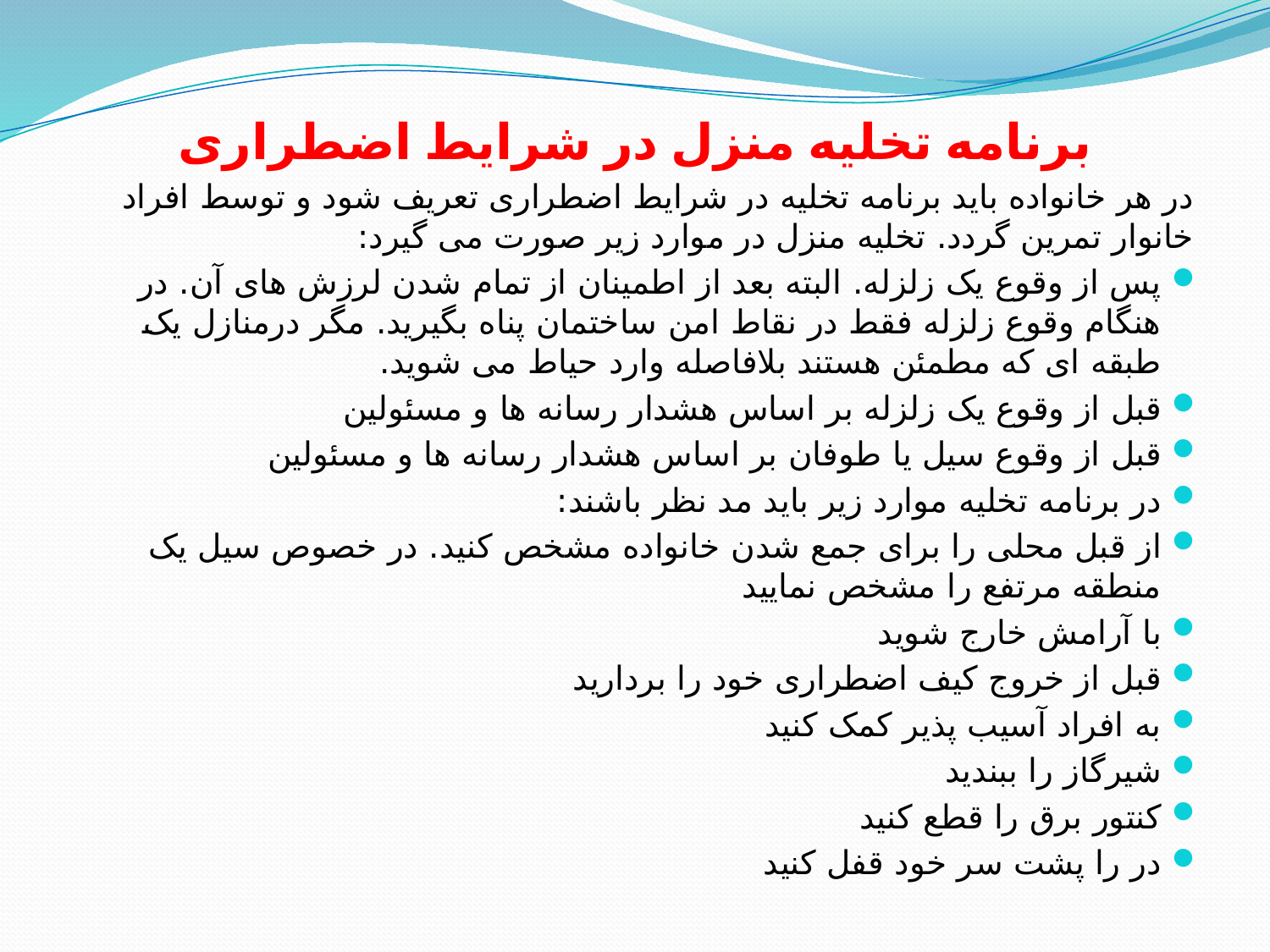

# برنامه تخلیه منزل در شرایط اضطراری
در هر خانواده باید برنامه تخلیه در شرایط اضطراری تعریف شود و توسط افراد خانوار تمرین گردد. تخلیه منزل در موارد زیر صورت می گیرد:
پس از وقوع یک زلزله. البته بعد از اطمینان از تمام شدن لرزش های آن. در هنگام وقوع زلزله فقط در نقاط امن ساختمان پناه بگیرید. مگر درمنازل یک طبقه ای که مطمئن هستند بلافاصله وارد حیاط می شوید.
قبل از وقوع یک زلزله بر اساس هشدار رسانه ها و مسئولین
قبل از وقوع سیل یا طوفان بر اساس هشدار رسانه ها و مسئولین
در برنامه تخلیه موارد زیر باید مد نظر باشند:
از قبل محلی را برای جمع شدن خانواده مشخص کنید. در خصوص سیل یک منطقه مرتفع را مشخص نمایید
با آرامش خارج شوید
قبل از خروج کیف اضطراری خود را بردارید
به افراد آسیب پذیر کمک کنید
شیرگاز را ببندید
کنتور برق را قطع کنید
در را پشت سر خود قفل کنید